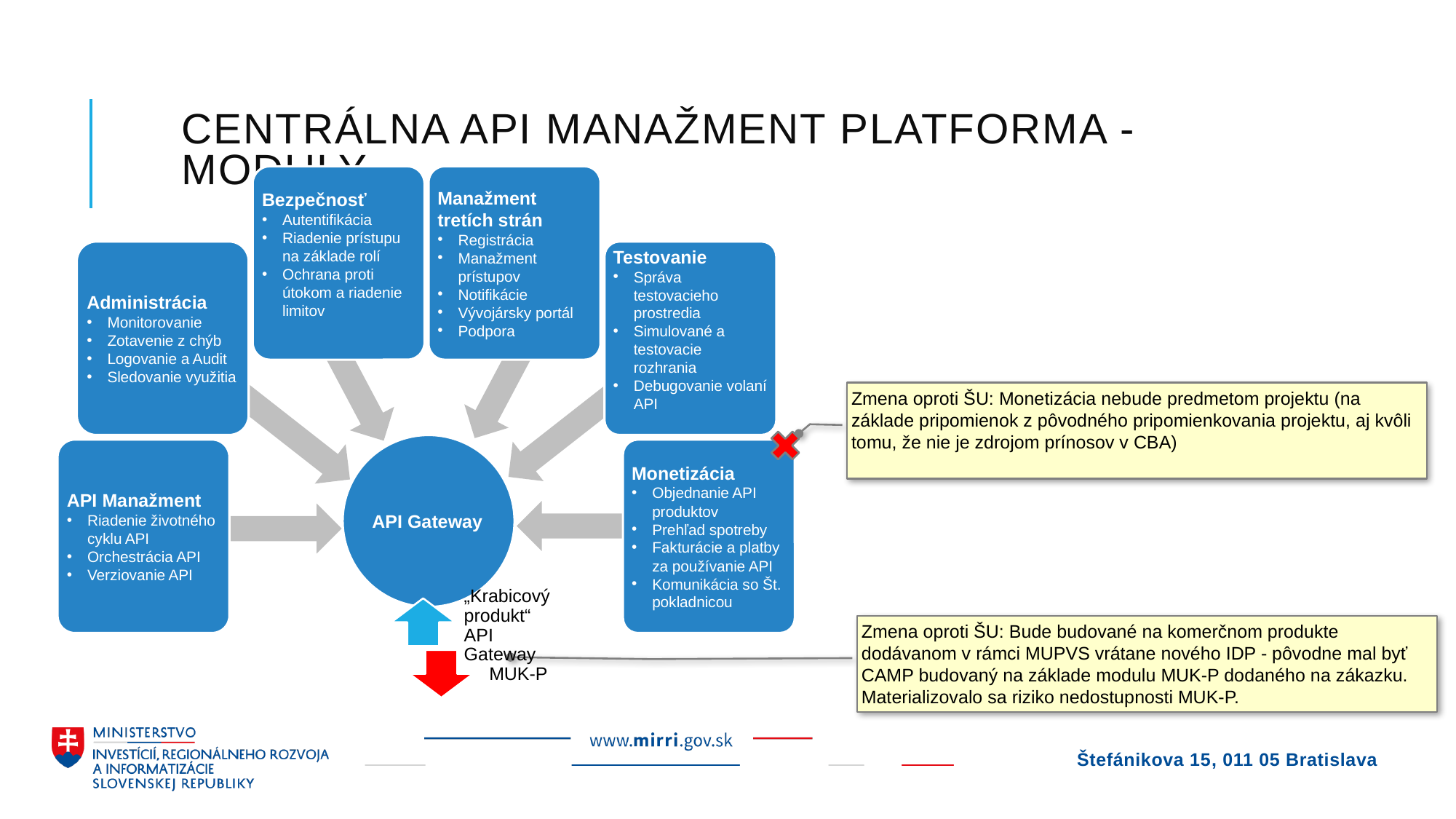

# Centrálna API manažment pLATFORMA - MODULY
Bezpečnosť
Autentifikácia
Riadenie prístupu na základe rolí
Ochrana proti útokom a riadenie limitov

Manažment tretích strán
Registrácia
Manažment prístupov
Notifikácie
Vývojársky portál
Podpora
Administrácia
Monitorovanie
Zotavenie z chýb
Logovanie a Audit
Sledovanie využitia
Testovanie
Správa testovacieho prostredia
Simulované a testovacie rozhrania
Debugovanie volaní API

Zmena oproti ŠU: Monetizácia nebude predmetom projektu (na základe pripomienok z pôvodného pripomienkovania projektu, aj kvôli tomu, že nie je zdrojom prínosov v CBA)

API Gateway
API Manažment
Riadenie životného cyklu API
Orchestrácia API
Verziovanie API
Monetizácia
Objednanie API produktov
Prehľad spotreby
Fakturácie a platby za používanie API
Komunikácia so Št. pokladnicou

„Krabicový produkt“   API Gateway
MUK-P
Zmena oproti ŠU: Bude budované na komerčnom produkte dodávanom v rámci MUPVS vrátane nového IDP - pôvodne mal byť CAMP budovaný na základe modulu MUK-P dodaného na zákazku. Materializovalo sa riziko nedostupnosti MUK-P.